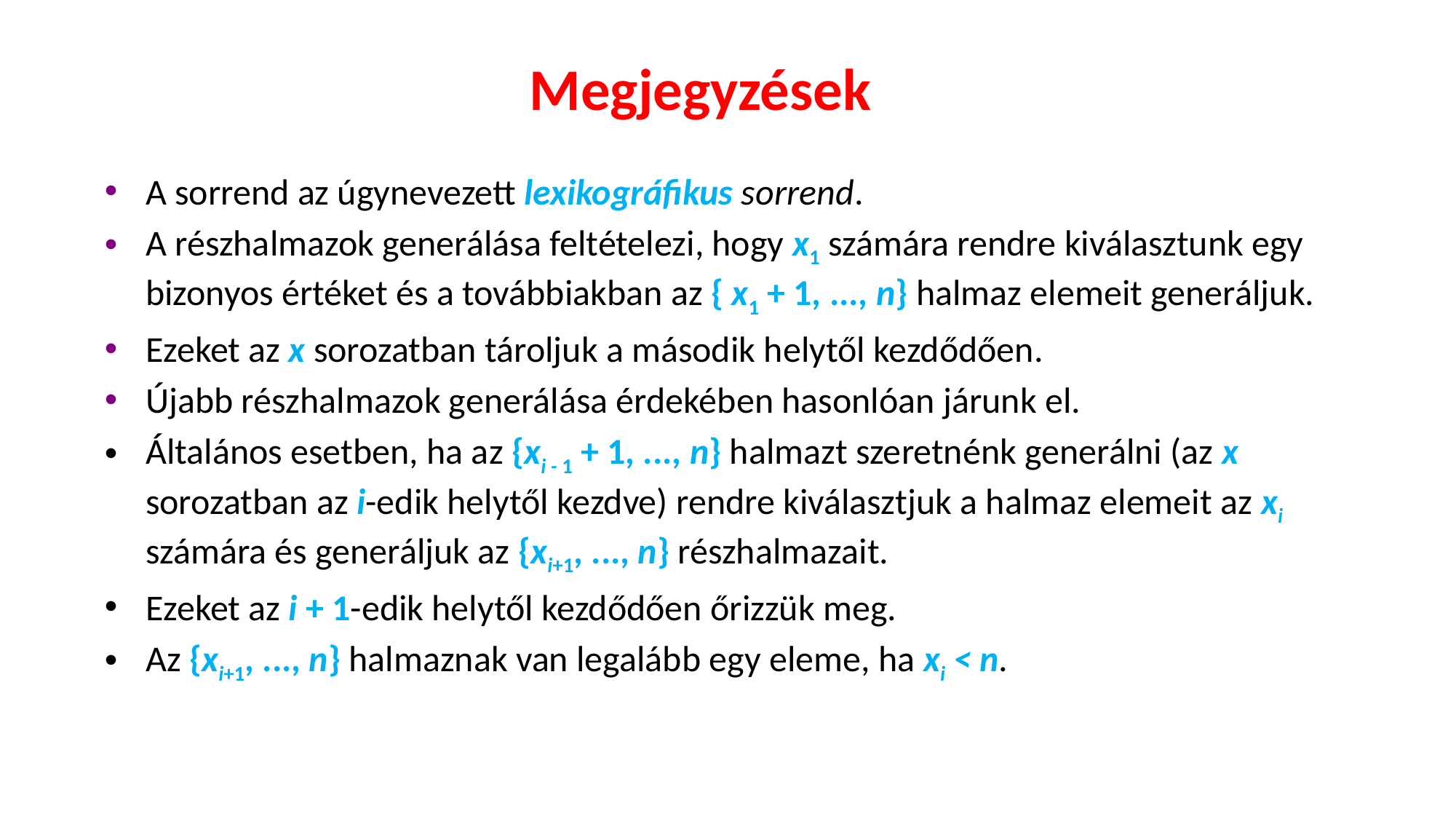

# Megjegyzések
A sorrend az úgynevezett lexikográfikus sorrend.
A részhalmazok generálása feltételezi, hogy x1 számára rendre kiválasztunk egy bizonyos értéket és a továbbiakban az { x1 + 1, ..., n} halmaz elemeit generáljuk.
Ezeket az x sorozatban tároljuk a második helytől kezdődően.
Újabb részhalmazok generálása érdekében hasonlóan járunk el.
Általános esetben, ha az {xi - 1 + 1, ..., n} halmazt szeretnénk generálni (az x sorozatban az i-edik helytől kezdve) rendre kiválasztjuk a halmaz elemeit az xi számára és generáljuk az {xi+1, ..., n} részhalmazait.
Ezeket az i + 1-edik helytől kezdődően őrizzük meg.
Az {xi+1, ..., n} halmaznak van legalább egy eleme, ha xi < n.